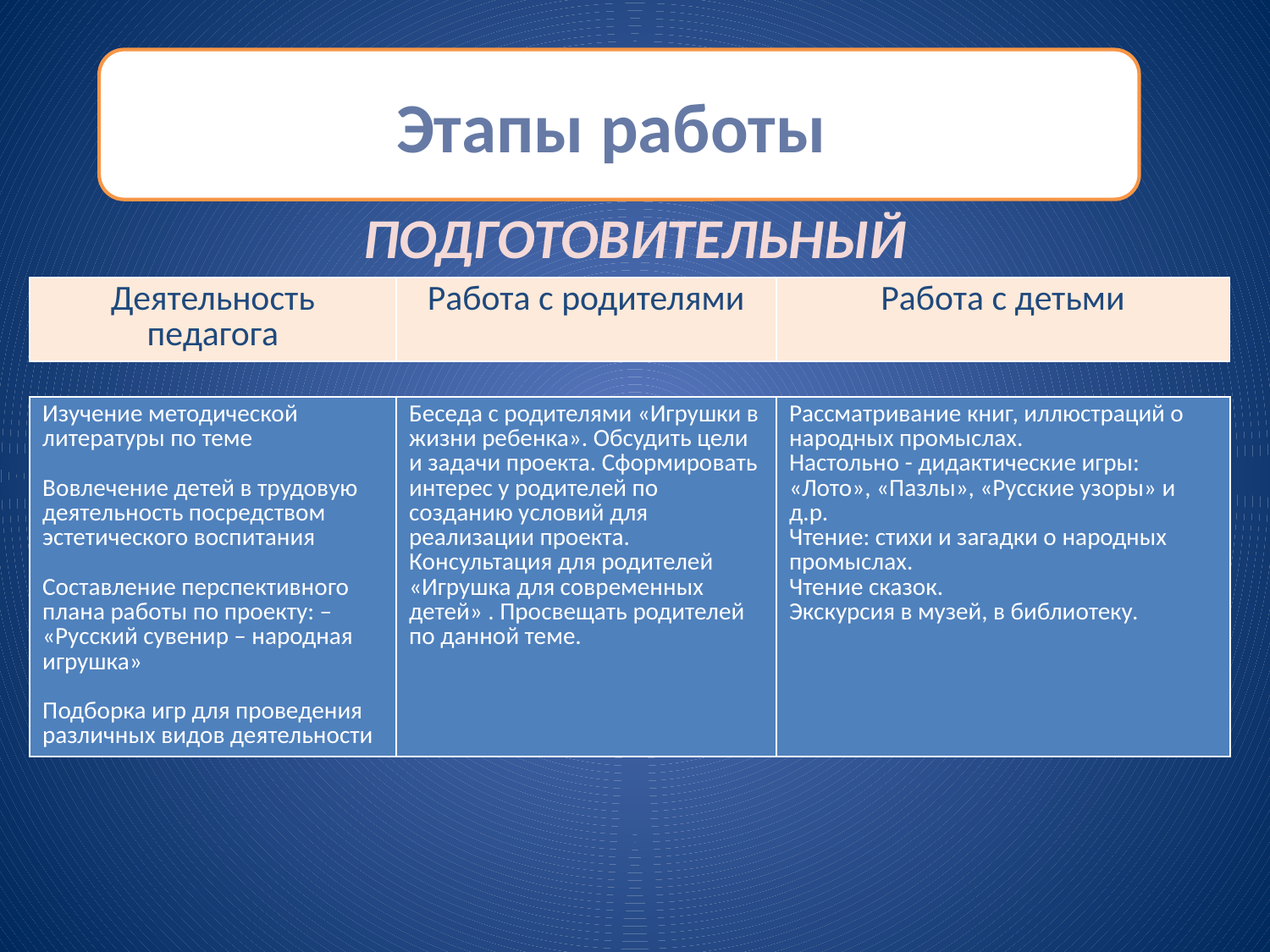

Этапы работы
ПОДГОТОВИТЕЛЬНЫЙ

| Деятельность педагога | Работа с родителями | Работа с детьми |
| --- | --- | --- |
| Изучение методической литературы по теме Вовлечение детей в трудовую деятельность посредством эстетического воспитания Составление перспективного плана работы по проекту: – «Русский сувенир – народная игрушка» Подборка игр для проведения различных видов деятельности | Беседа с родителями «Игрушки в жизни ребенка». Обсудить цели и задачи проекта. Сформировать интерес у родителей по созданию условий для реализации проекта. Консультация для родителей «Игрушка для современных детей» . Просвещать родителей по данной теме. | Рассматривание книг, иллюстраций о народных промыслах. Настольно - дидактические игры: «Лото», «Пазлы», «Русские узоры» и д.р. Чтение: стихи и загадки о народных промыслах. Чтение сказок. Экскурсия в музей, в библиотеку. |
| --- | --- | --- |